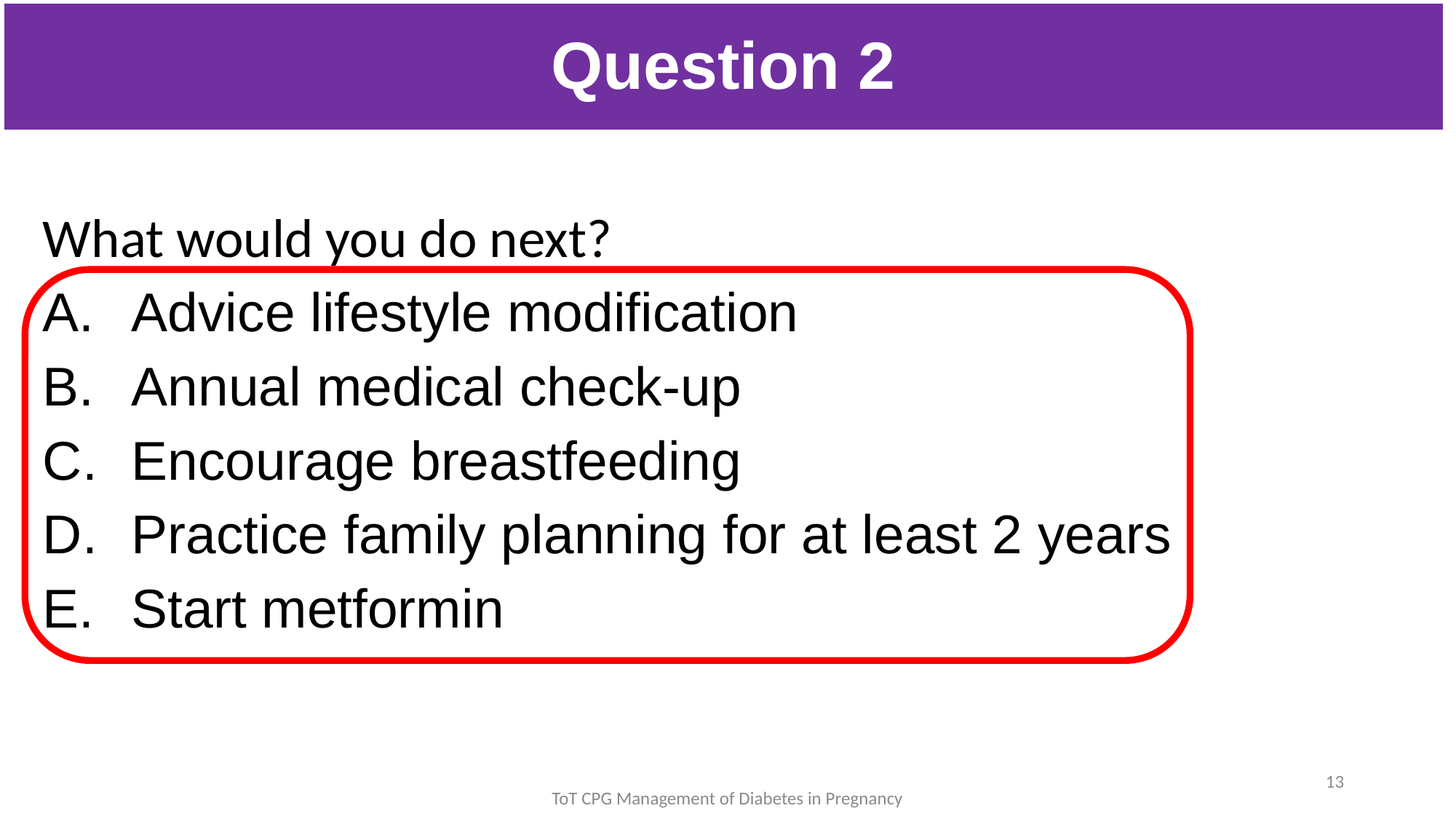

| Question 2 |
| --- |
What would you do next?
Advice lifestyle modification
Annual medical check-up
Encourage breastfeeding
Practice family planning for at least 2 years
Start metformin

13
ToT CPG Management of Diabetes in Pregnancy